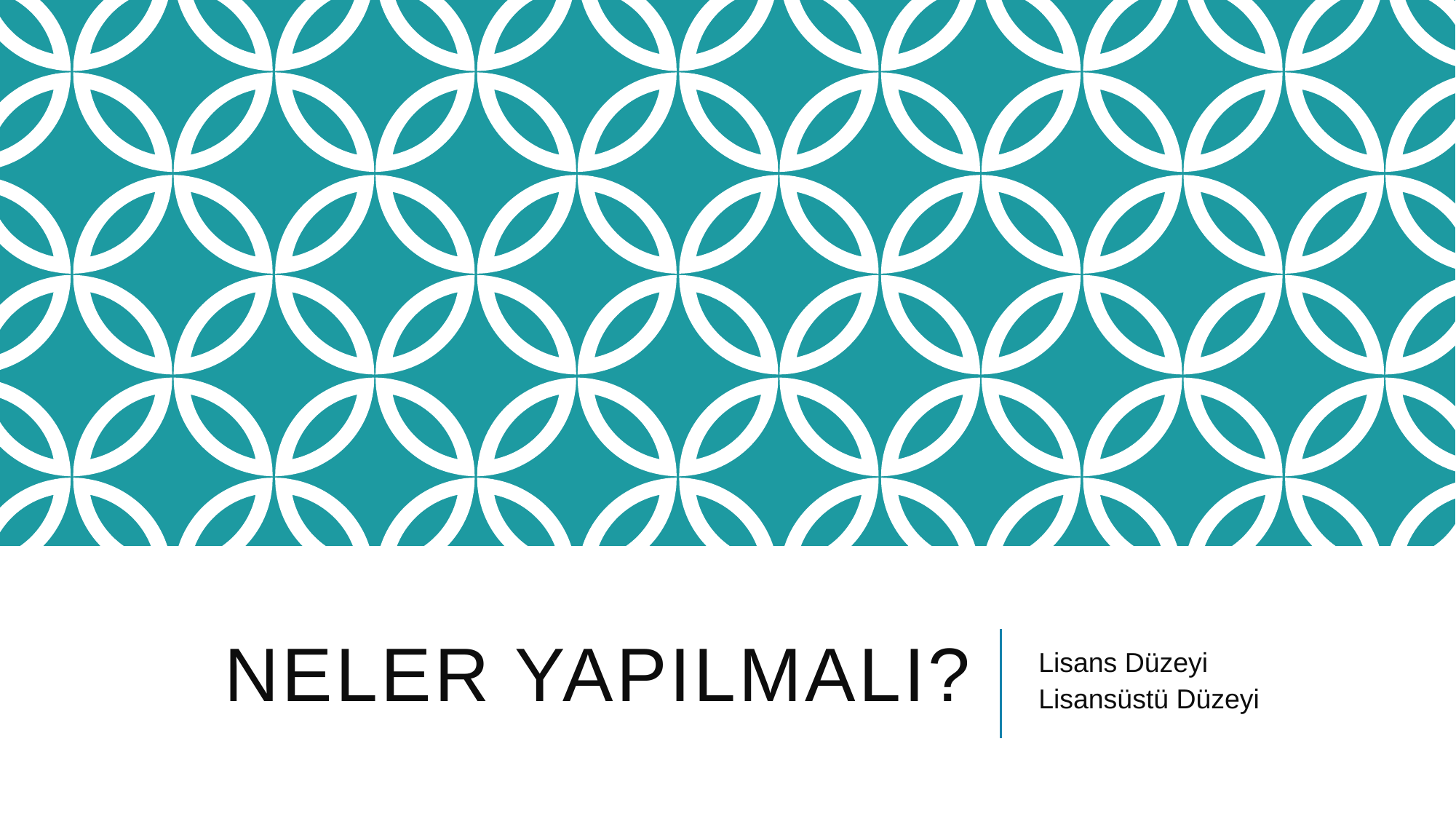

# Neler YAPILMALI?
Lisans Düzeyi
Lisansüstü Düzeyi